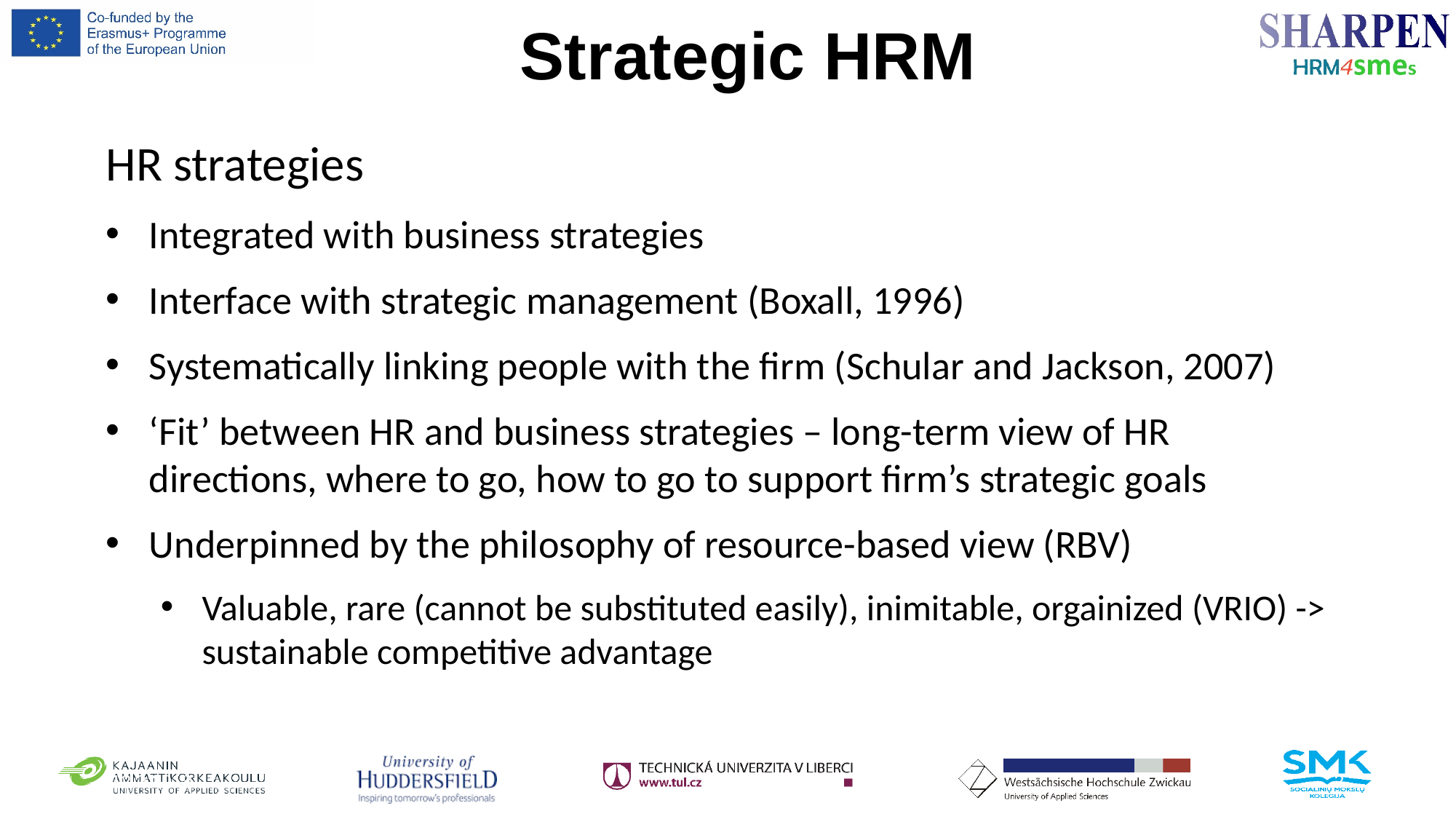

# Strategic HRM
HR strategies
Integrated with business strategies
Interface with strategic management (Boxall, 1996)
Systematically linking people with the firm (Schular and Jackson, 2007)
‘Fit’ between HR and business strategies – long-term view of HR directions, where to go, how to go to support firm’s strategic goals
Underpinned by the philosophy of resource-based view (RBV)
Valuable, rare (cannot be substituted easily), inimitable, orgainized (VRIO) -> sustainable competitive advantage

12.2.2018

2